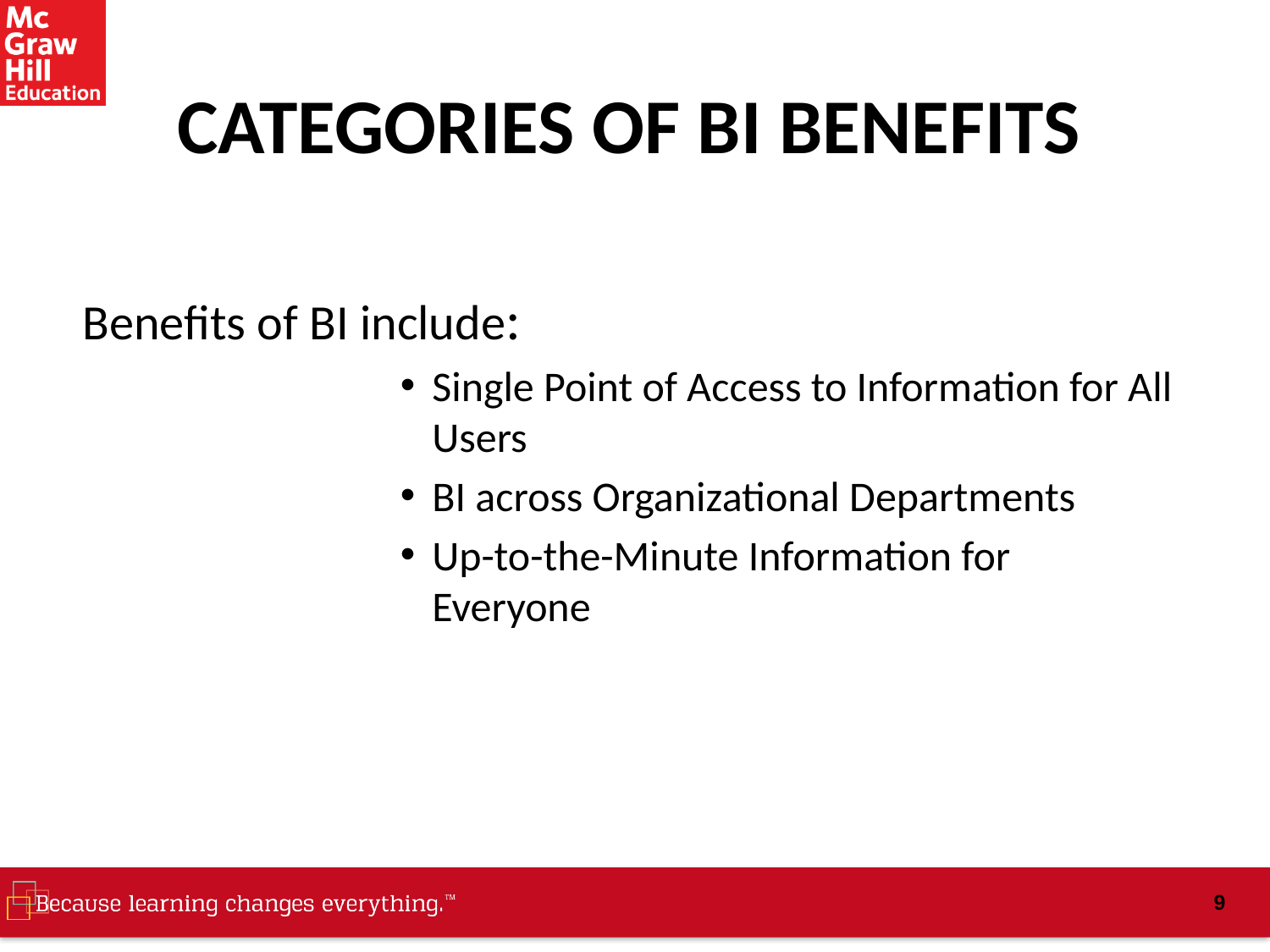

# CATEGORIES OF BI BENEFITS
Benefits of BI include:
Single Point of Access to Information for All Users
BI across Organizational Departments
Up-to-the-Minute Information for Everyone